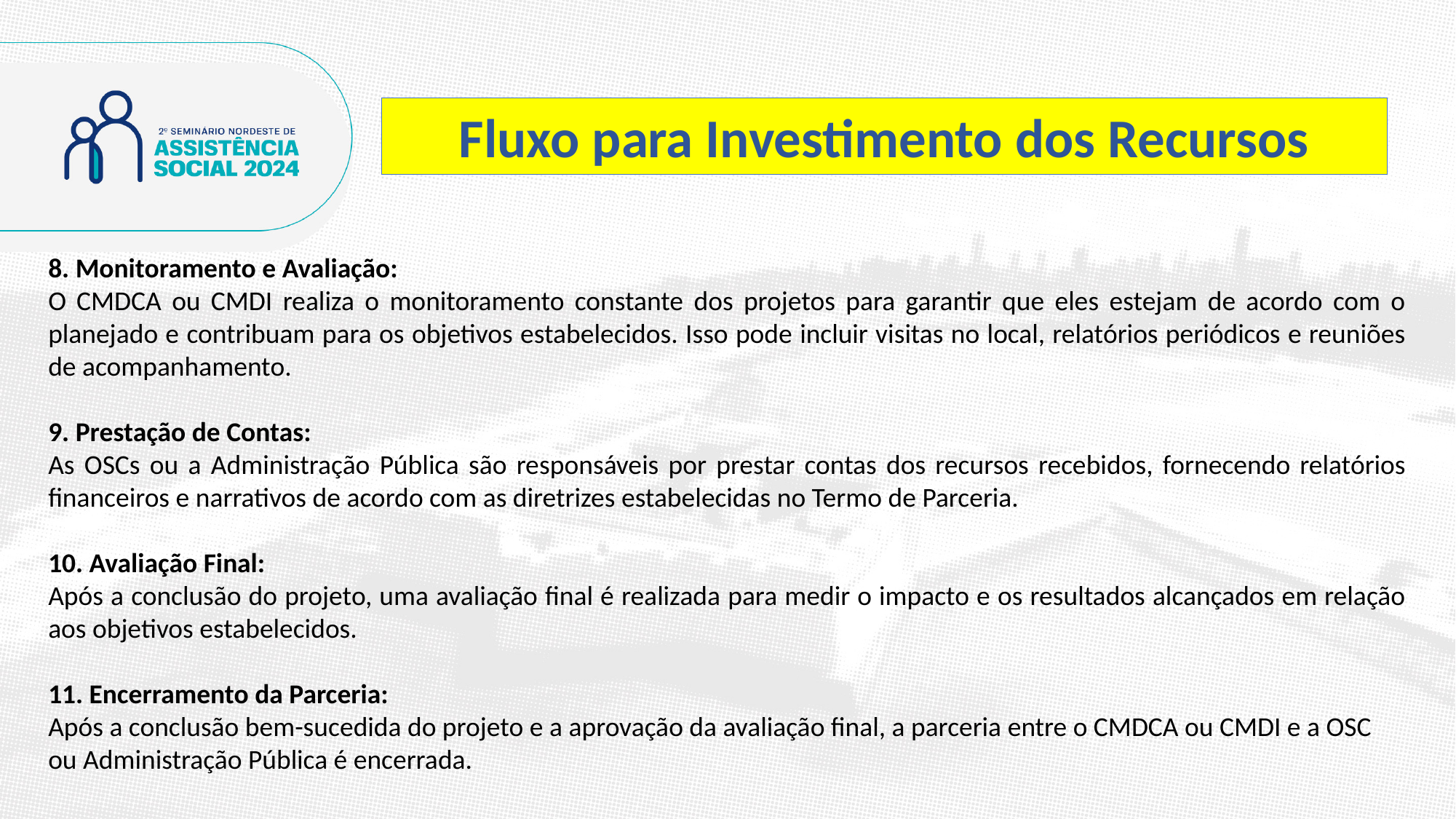

Fluxo para Investimento dos Recursos
8. Monitoramento e Avaliação:
O CMDCA ou CMDI realiza o monitoramento constante dos projetos para garantir que eles estejam de acordo com o planejado e contribuam para os objetivos estabelecidos. Isso pode incluir visitas no local, relatórios periódicos e reuniões de acompanhamento.

9. Prestação de Contas:
As OSCs ou a Administração Pública são responsáveis por prestar contas dos recursos recebidos, fornecendo relatórios financeiros e narrativos de acordo com as diretrizes estabelecidas no Termo de Parceria.

10. Avaliação Final:
Após a conclusão do projeto, uma avaliação final é realizada para medir o impacto e os resultados alcançados em relação aos objetivos estabelecidos.

11. Encerramento da Parceria:
Após a conclusão bem-sucedida do projeto e a aprovação da avaliação final, a parceria entre o CMDCA ou CMDI e a OSC ou Administração Pública é encerrada.